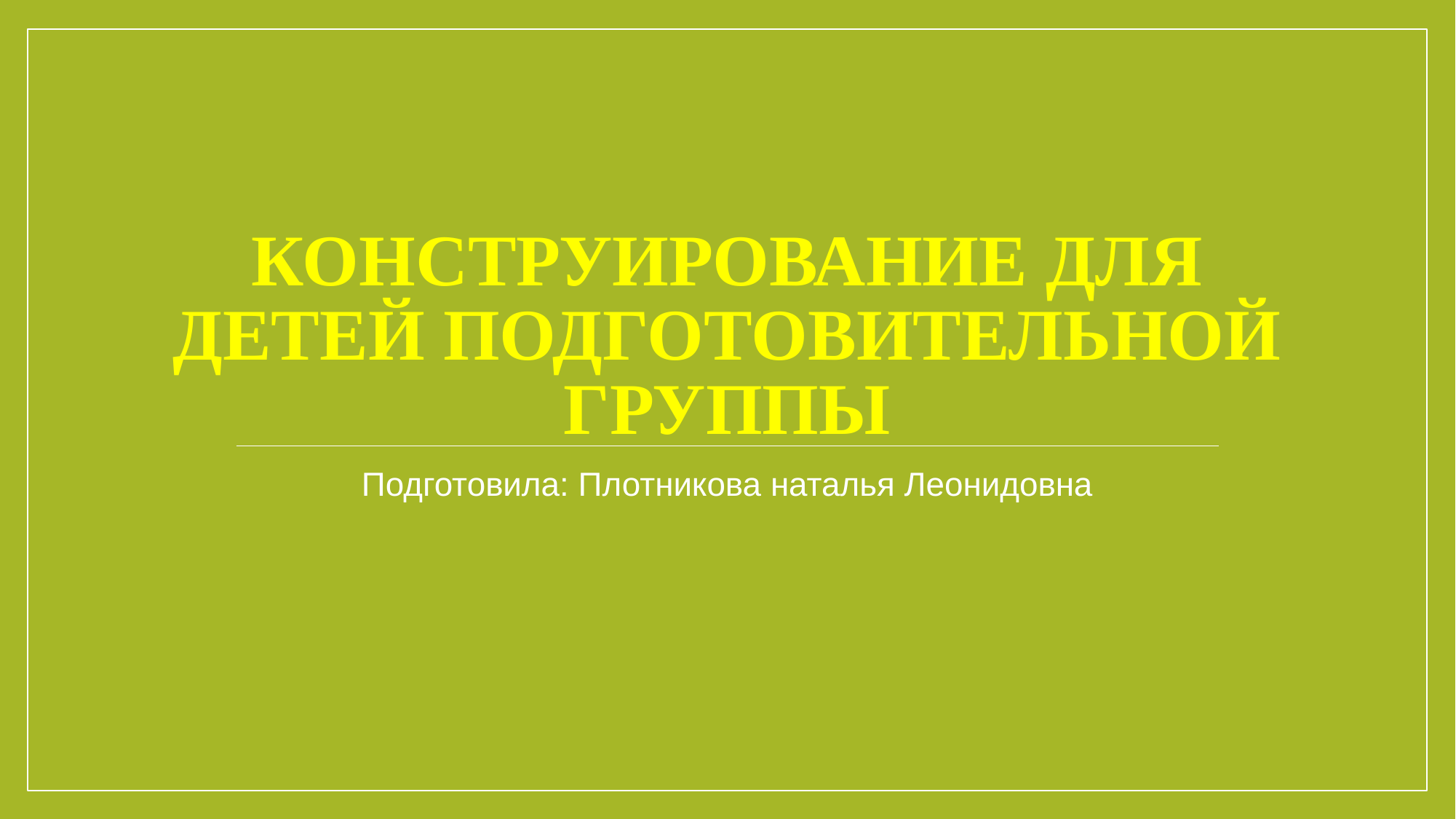

# Конструирование для детей подготовительной группы
Подготовила: Плотникова наталья Леонидовна